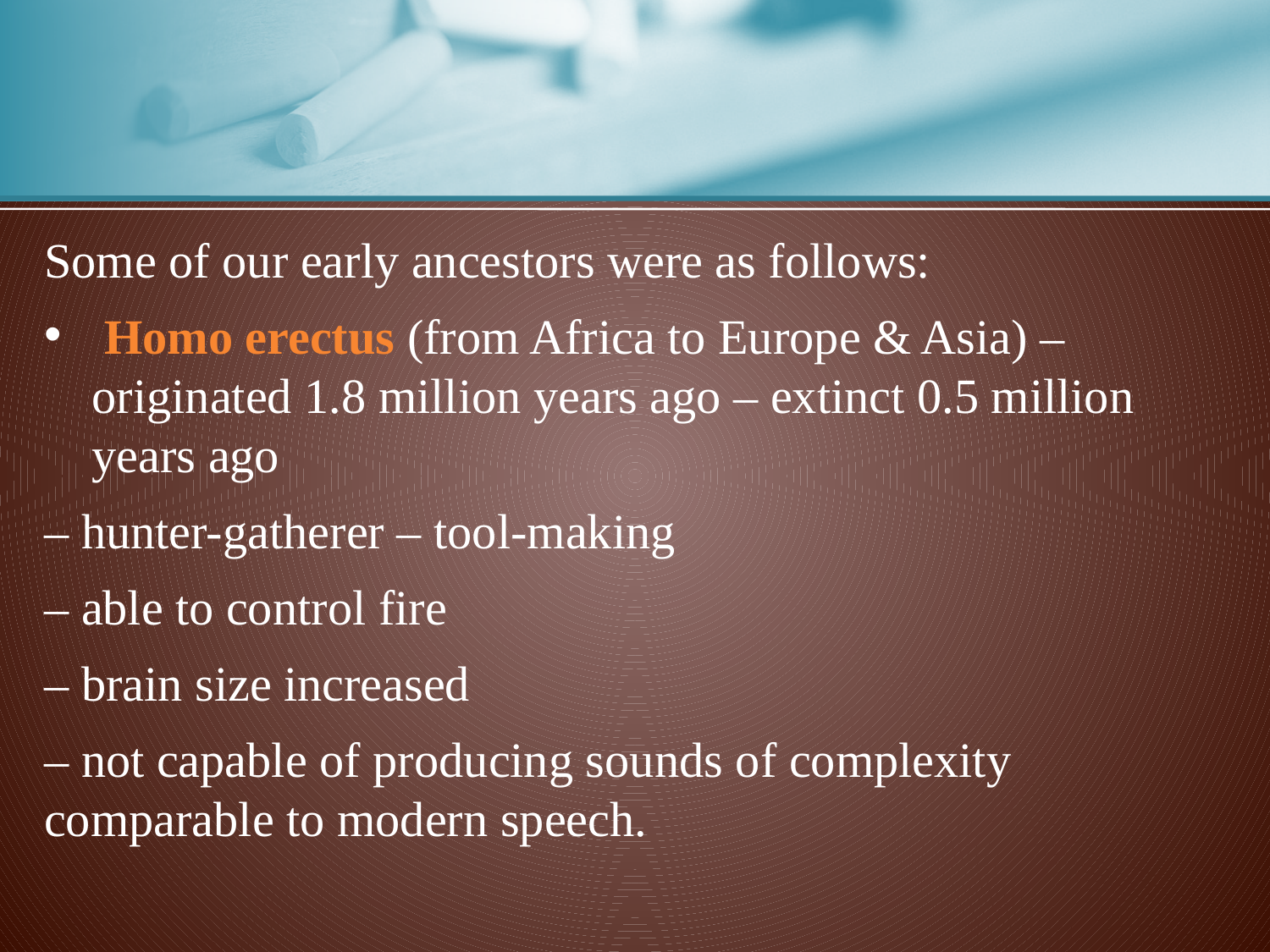

Some of our early ancestors were as follows:
 Homo erectus (from Africa to Europe & Asia) – originated 1.8 million years ago – extinct 0.5 million years ago
– hunter-gatherer – tool-making
– able to control fire
– brain size increased
– not capable of producing sounds of complexity comparable to modern speech.